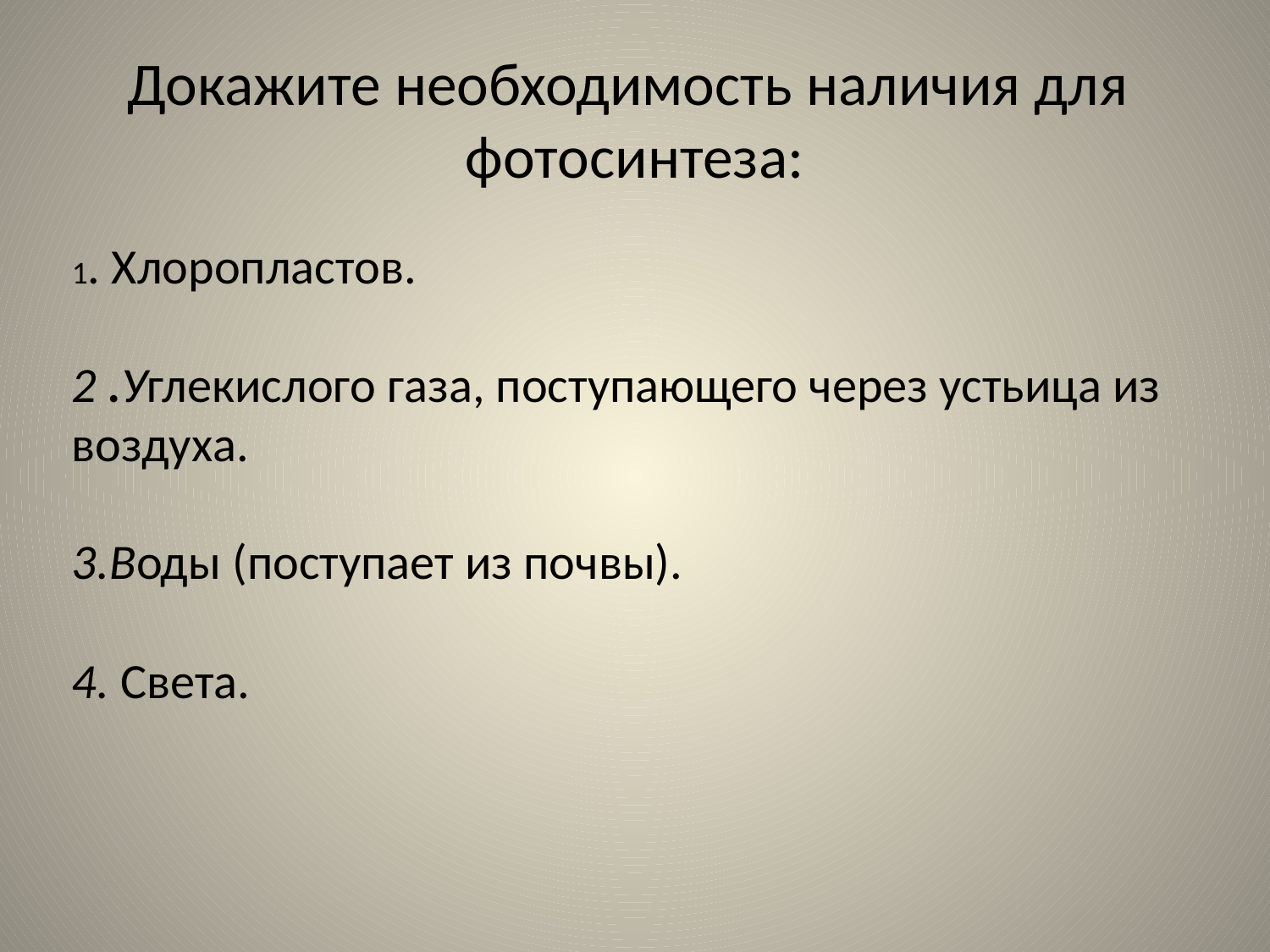

# Докажите необходимость наличия для  фотосинтеза:
1. Хлоропластов.
2 .Углекислого газа, поступающего через устьица из воздуха.
3.Воды (поступает из почвы).
4. Света.